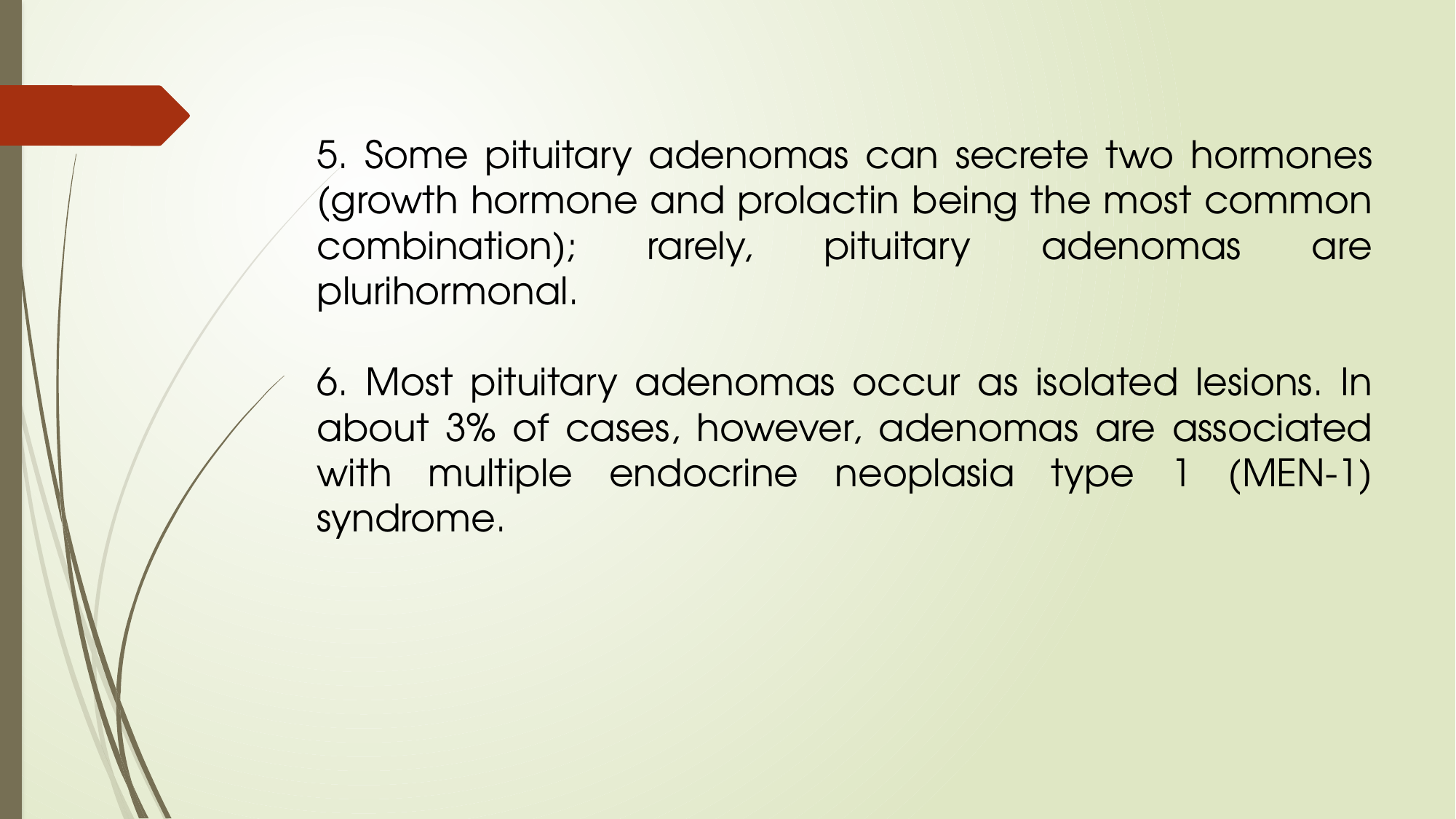

5. Some pituitary adenomas can secrete two hormones (growth hormone and prolactin being the most common combination); rarely, pituitary adenomas are plurihormonal.

6. Most pituitary adenomas occur as isolated lesions. In about 3% of cases, however, adenomas are associated with multiple endocrine neoplasia type 1 (MEN-1) syndrome.